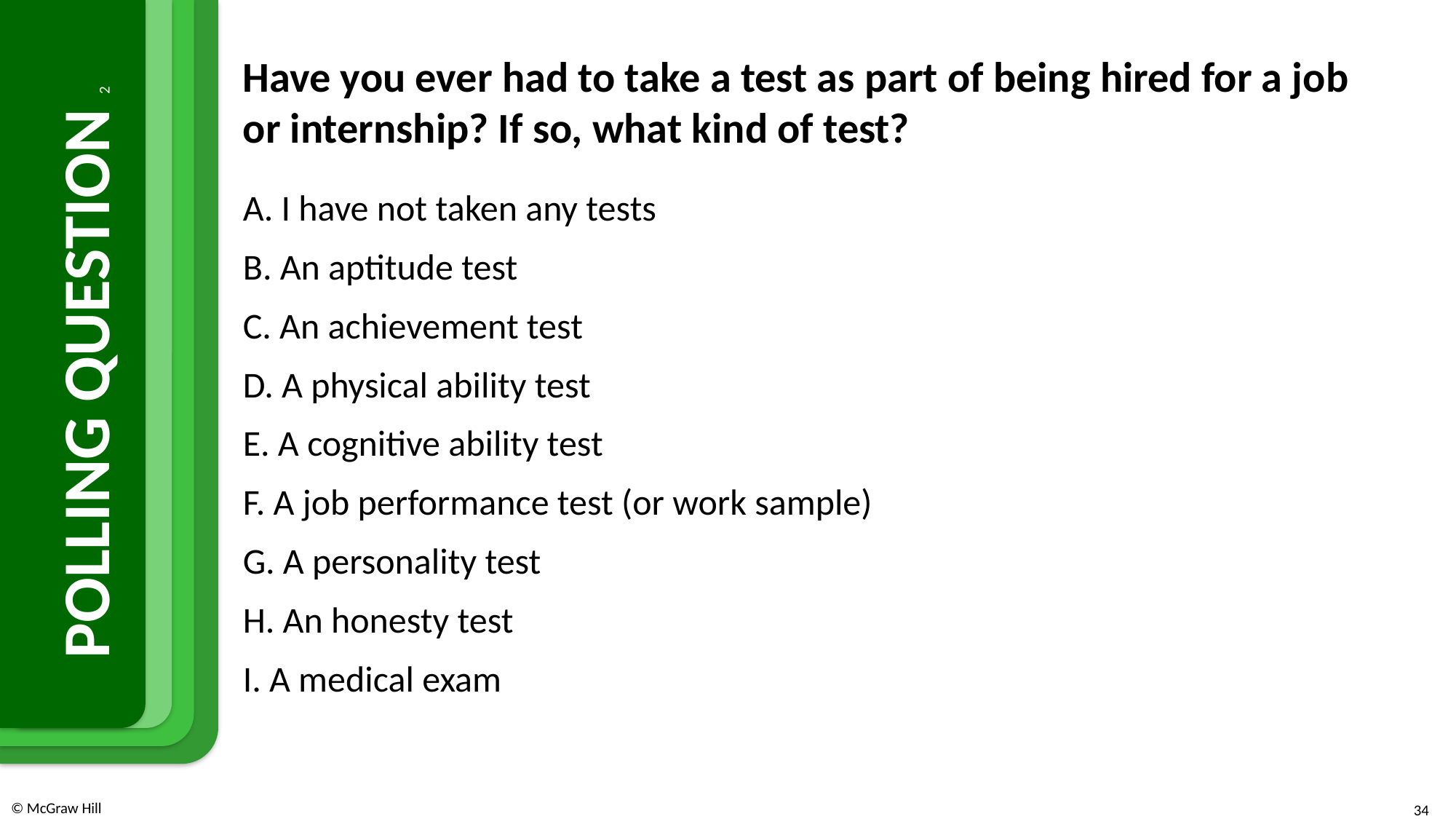

Have you ever had to take a test as part of being hired for a job or internship? If so, what kind of test?
A. I have not taken any tests
B. An aptitude test
C. An achievement test
D. A physical ability test
E. A cognitive ability test
F. A job performance test (or work sample)
G. A personality test
H. An honesty test
I. A medical exam
# POLLING QUESTION 2